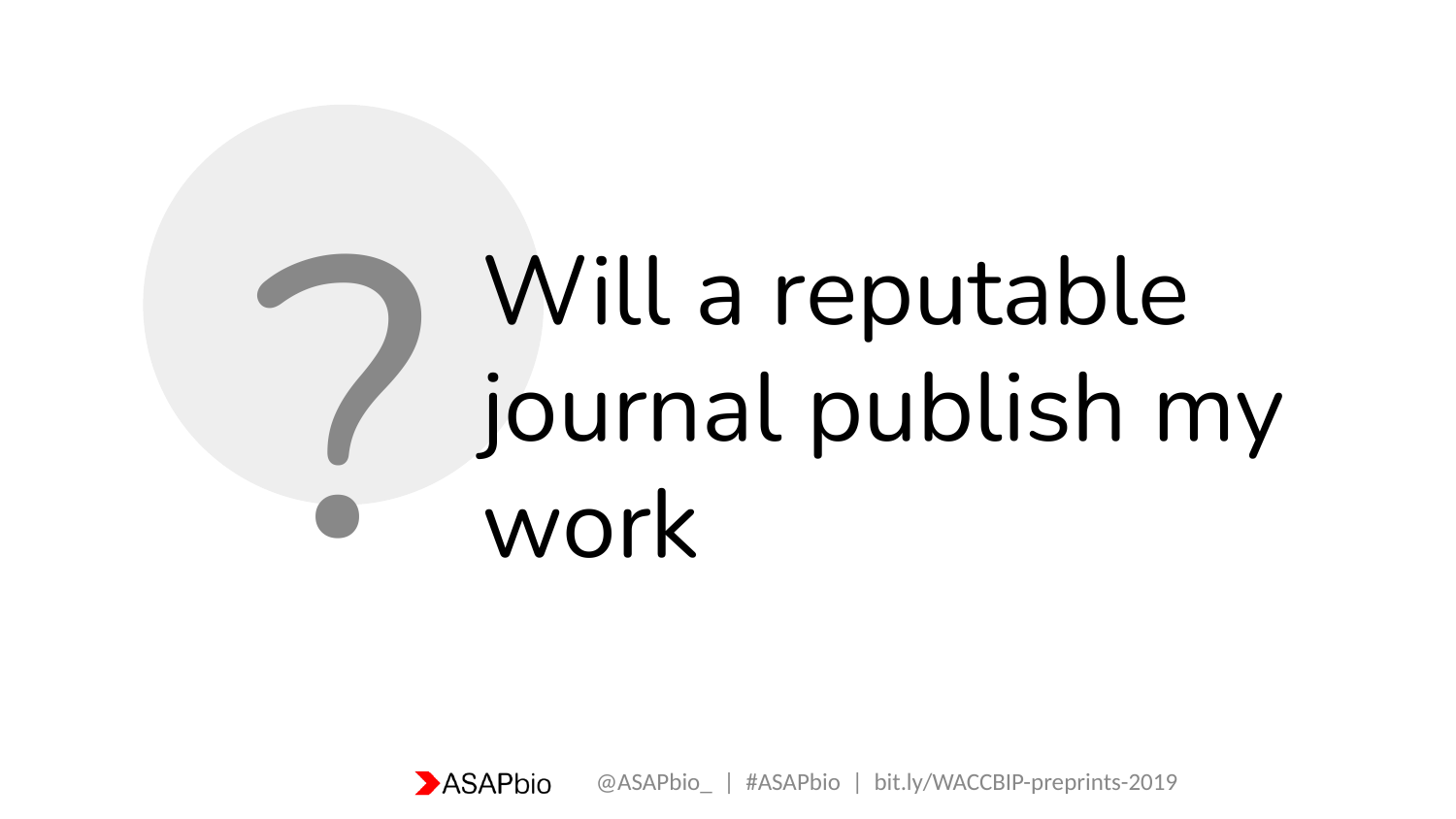

?
# Will a reputable journal publish my work